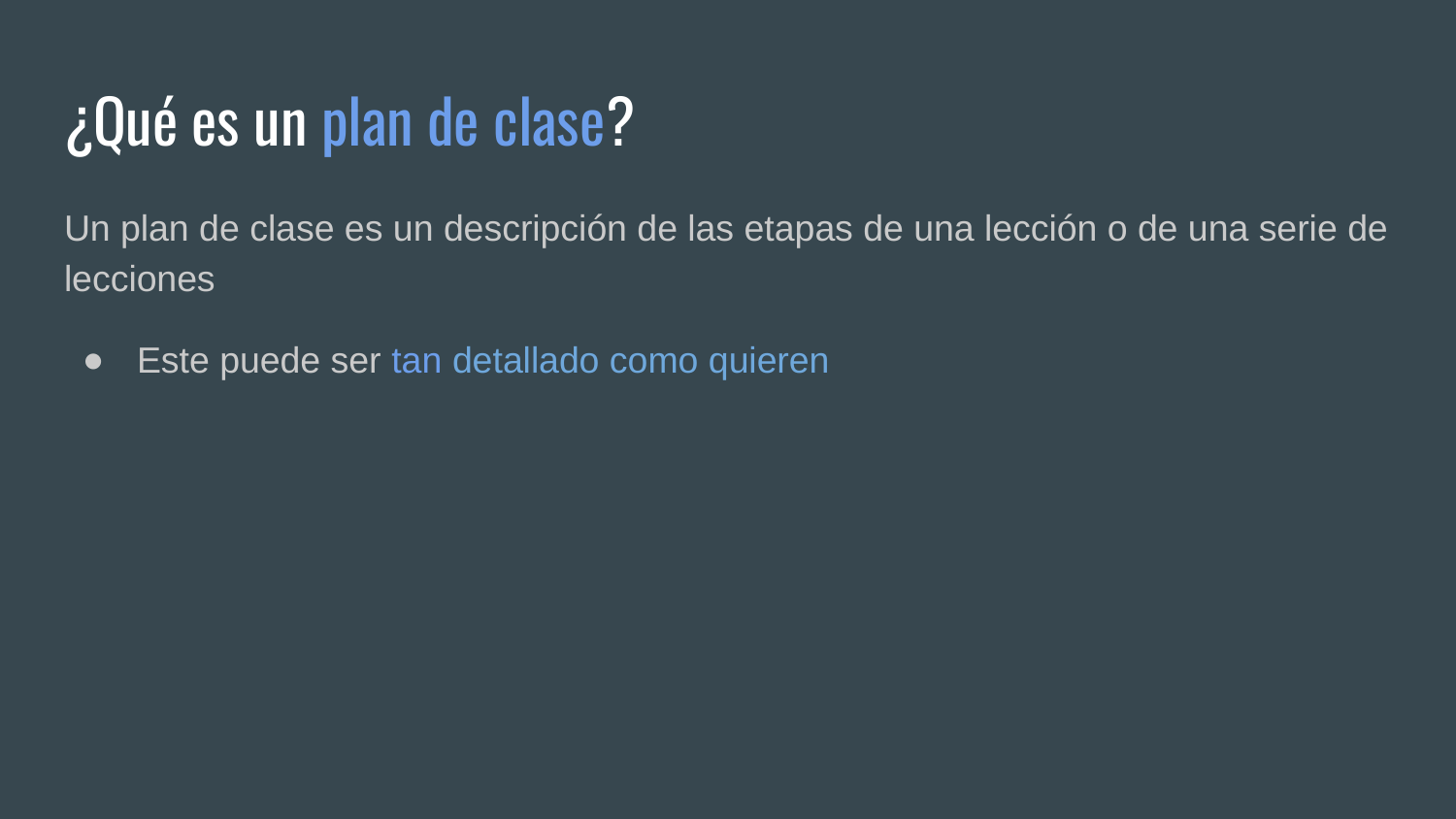

# ¿Qué es un plan de clase?
Un plan de clase es un descripción de las etapas de una lección o de una serie de lecciones
Este puede ser tan detallado como quieren